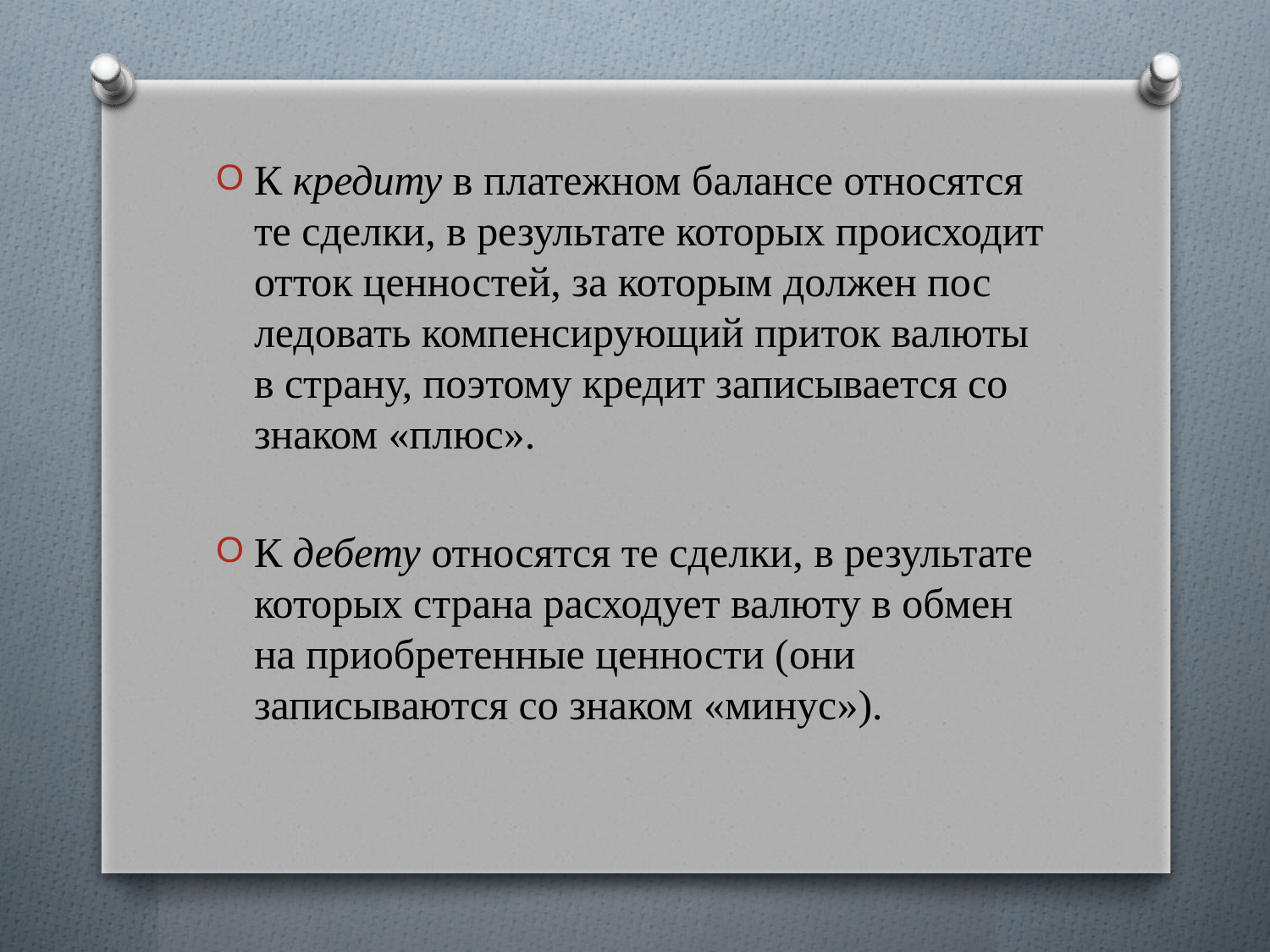

К кредиту в платежном балансе относятся те сделки, в резуль­тате которых происходит отток ценностей, за которым должен пос­ледовать компенсирующий приток валюты в страну, поэтому кре­дит записывается со знаком «плюс».

К дебету относятся те сделки, в результате которых страна расходует валюту в обмен на приоб­ретенные ценности (они записываются со знаком «минус»).